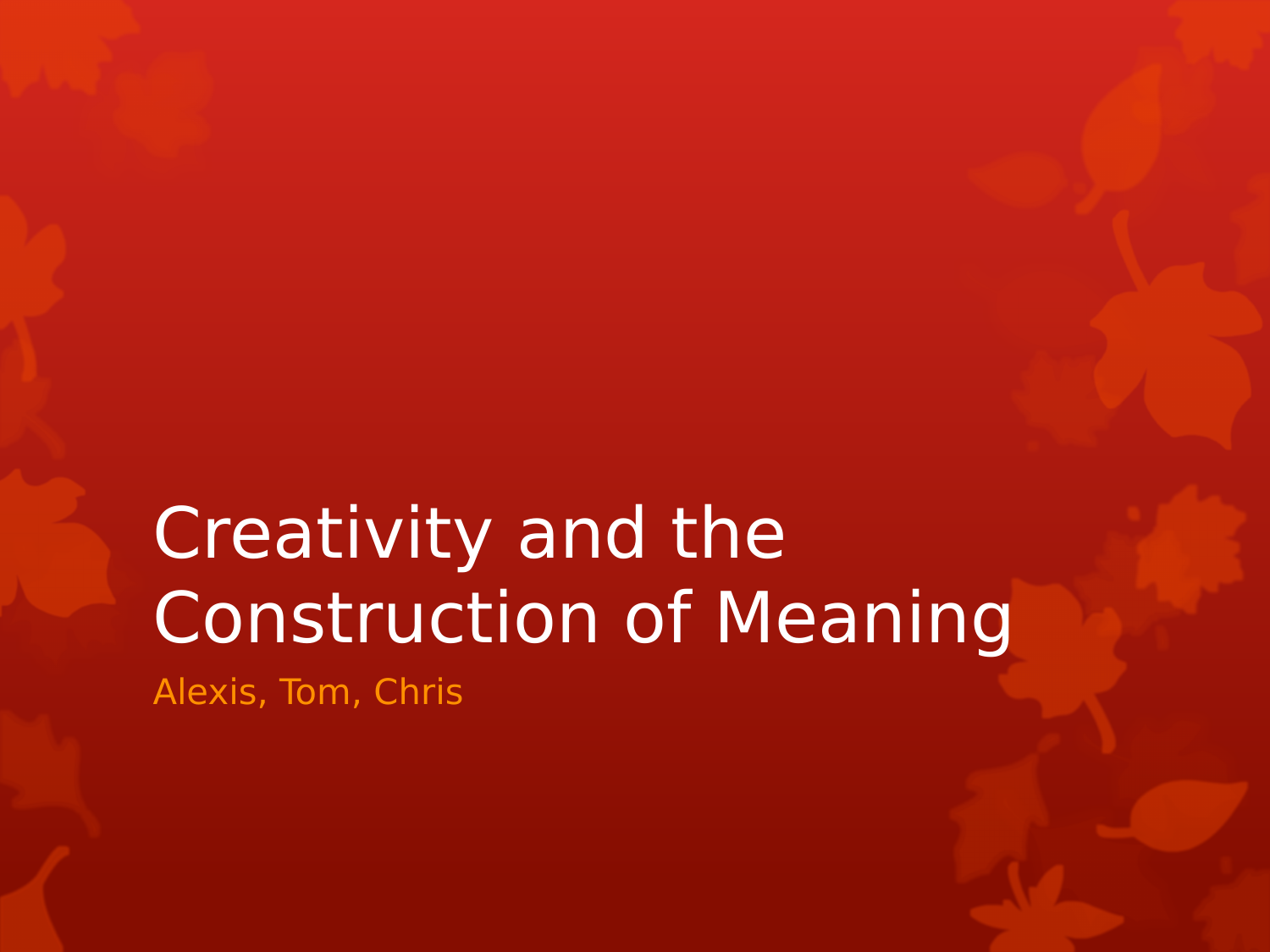

# Creativity and the Construction of Meaning
Alexis, Tom, Chris